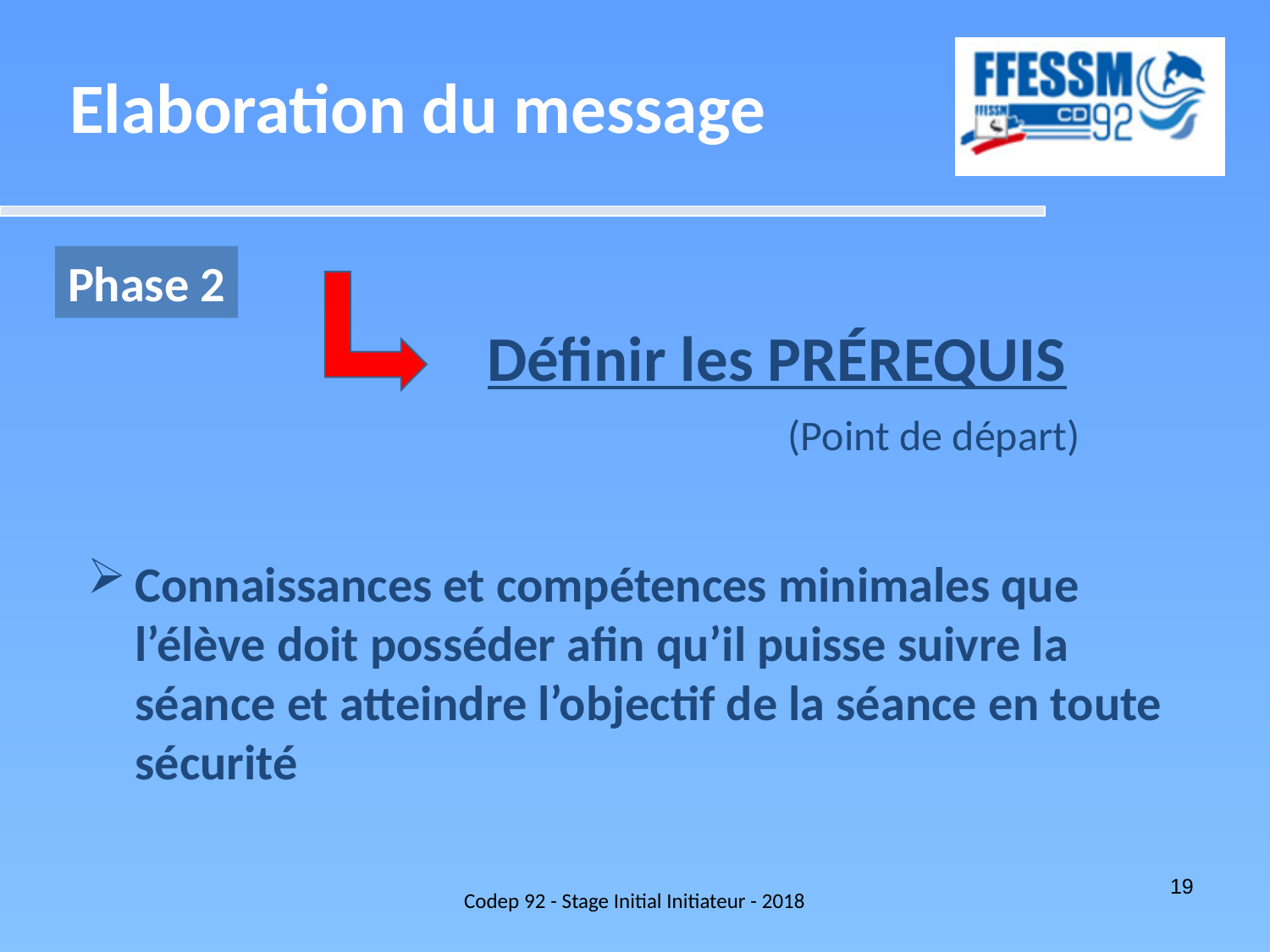

Elaboration du message
Phase 2

Définir les PRÉREQUIS
(Point de départ)
Connaissances et compétences minimales que l’élève doit posséder afin qu’il puisse suivre la séance et atteindre l’objectif de la séance en toute sécurité
Codep 92 - Stage Initial Initiateur - 2018
19